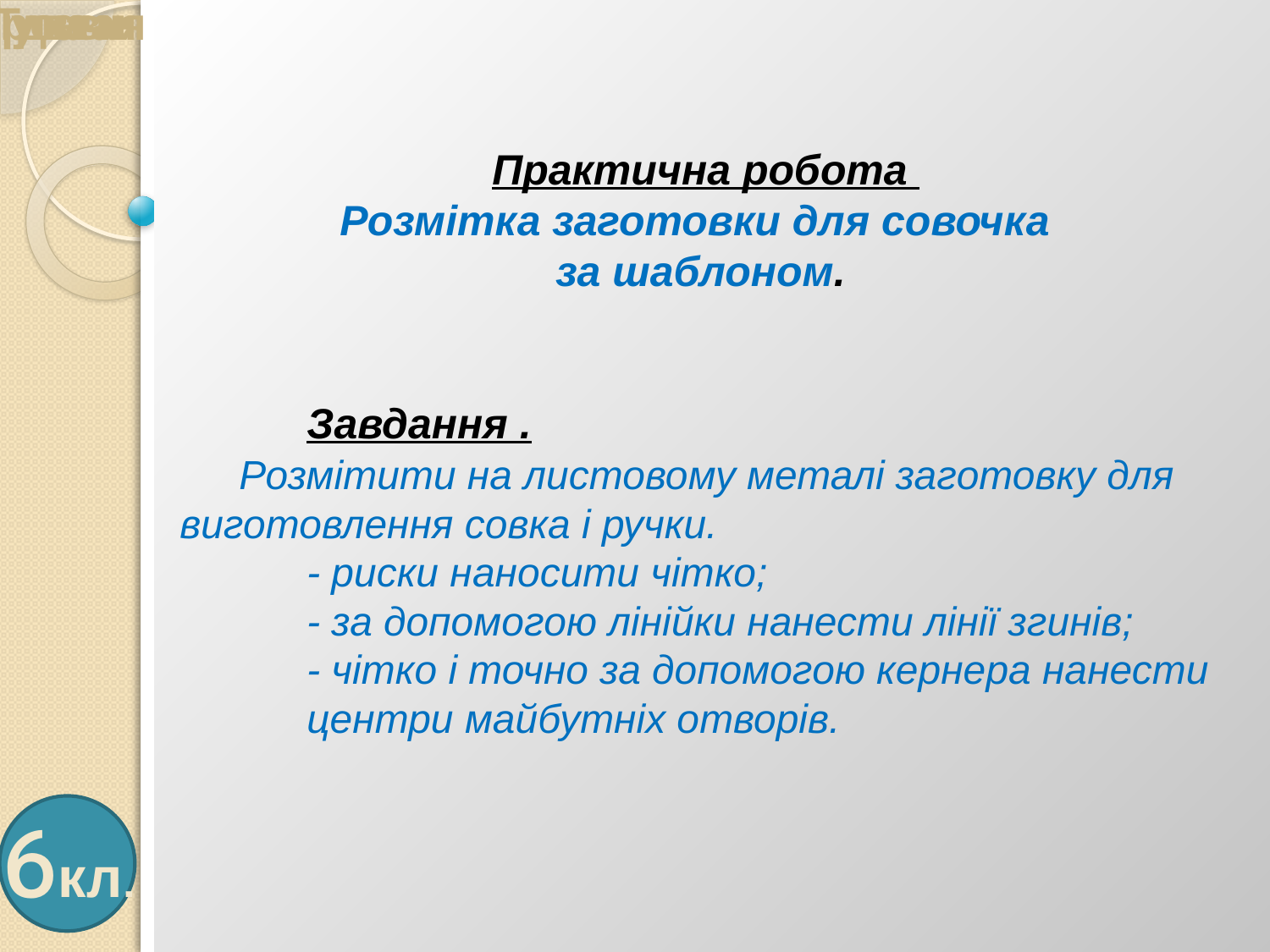

Трудове навчання

 Практична робота
Розмітка заготовки для совочка
за шаблоном.

	Завдання .
     Розмітити на листовому металі заготовку для
виготовлення совка і ручки.
	- риски наносити чітко;
	- за допомогою лінійки нанести лінії згинів;
	- чітко і точно за допомогою кернера нанести
	центри майбутніх отворів.

6кл.